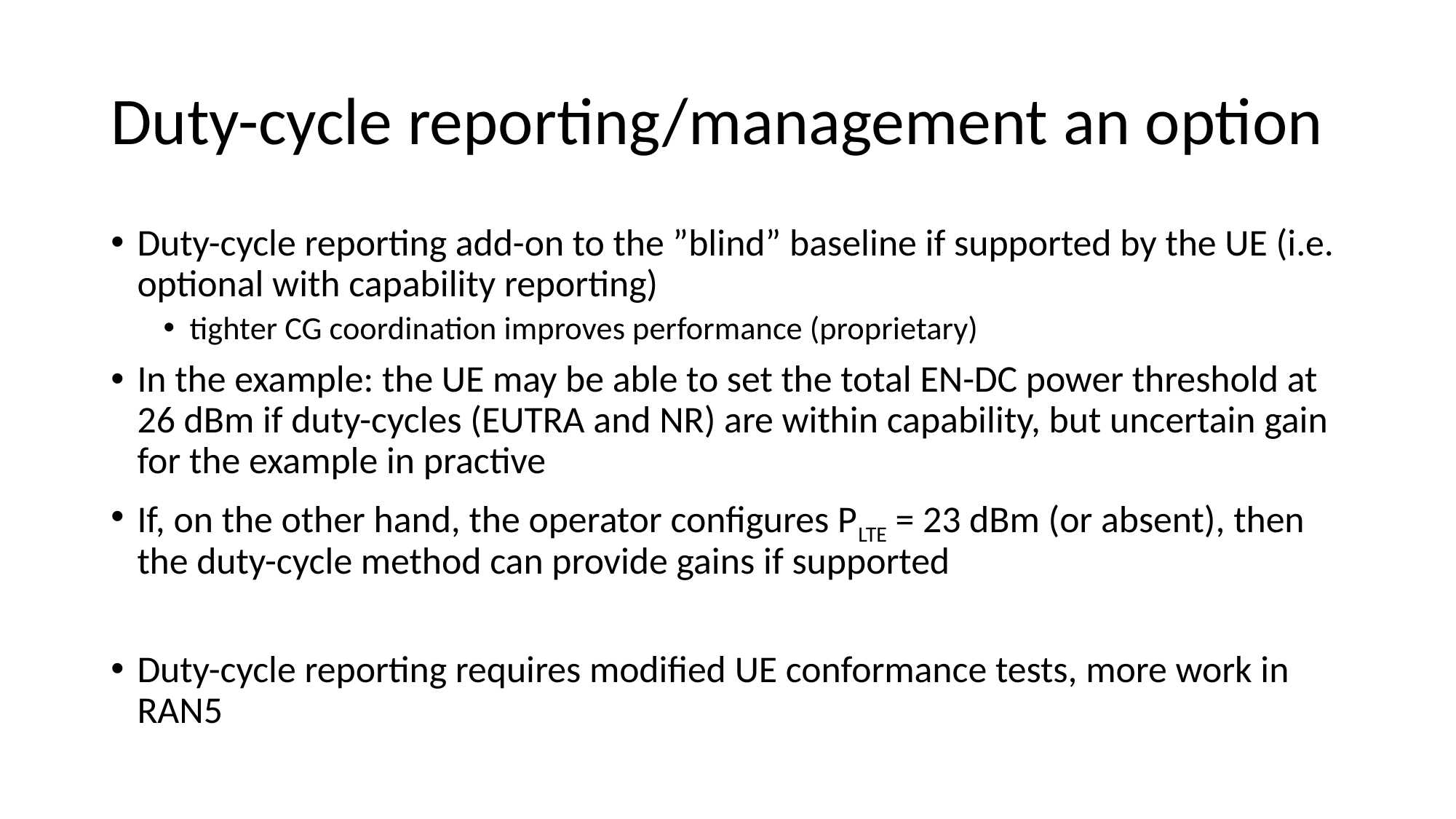

# Duty-cycle reporting/management an option
Duty-cycle reporting add-on to the ”blind” baseline if supported by the UE (i.e. optional with capability reporting)
tighter CG coordination improves performance (proprietary)
In the example: the UE may be able to set the total EN-DC power threshold at 26 dBm if duty-cycles (EUTRA and NR) are within capability, but uncertain gain for the example in practive
If, on the other hand, the operator configures PLTE = 23 dBm (or absent), then the duty-cycle method can provide gains if supported

Duty-cycle reporting requires modified UE conformance tests, more work in RAN5